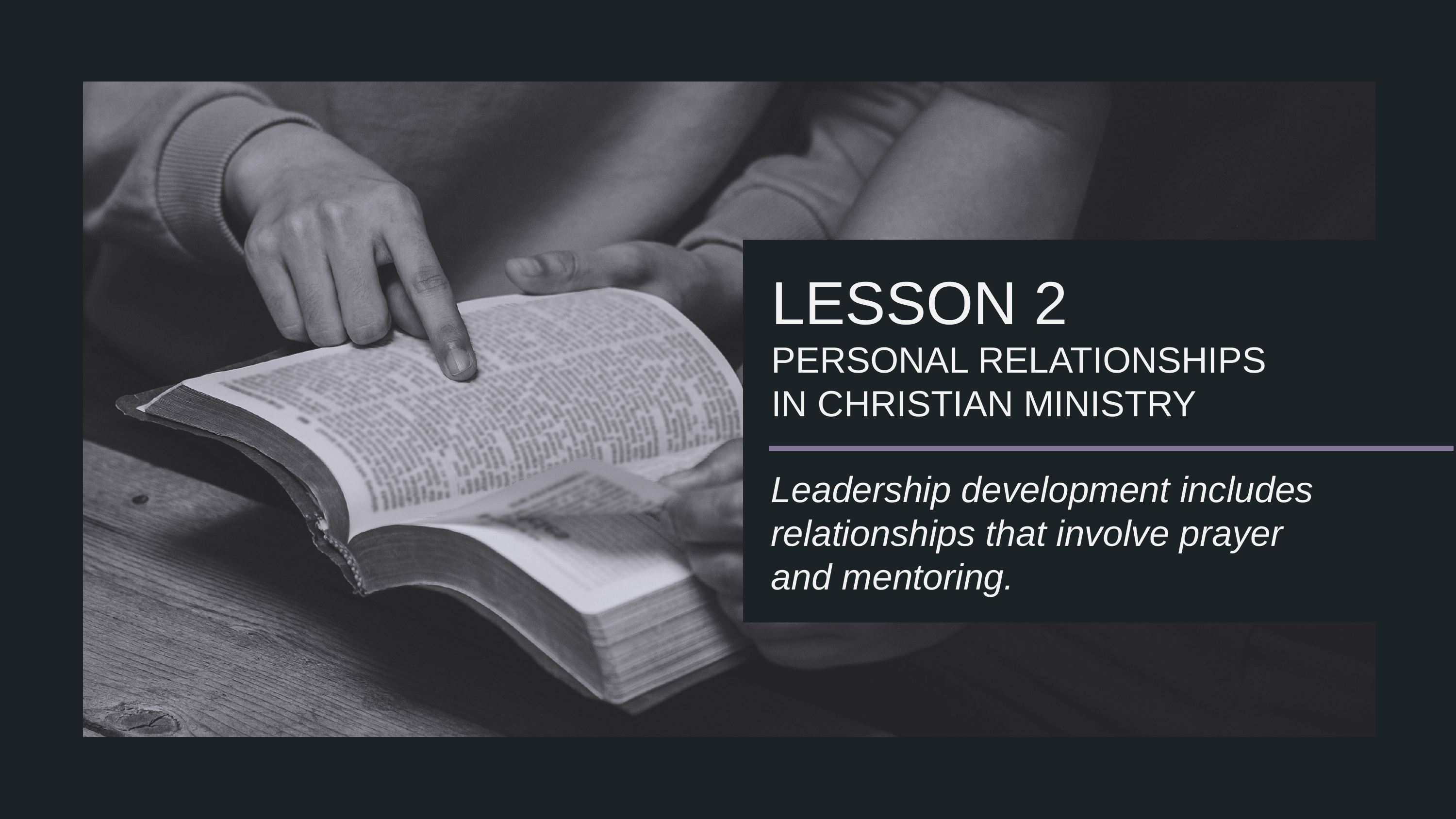

LESSON 2
PERSONAL RELATIONSHIPS IN CHRISTIAN MINISTRY
Leadership development includes relationships that involve prayer
and mentoring.